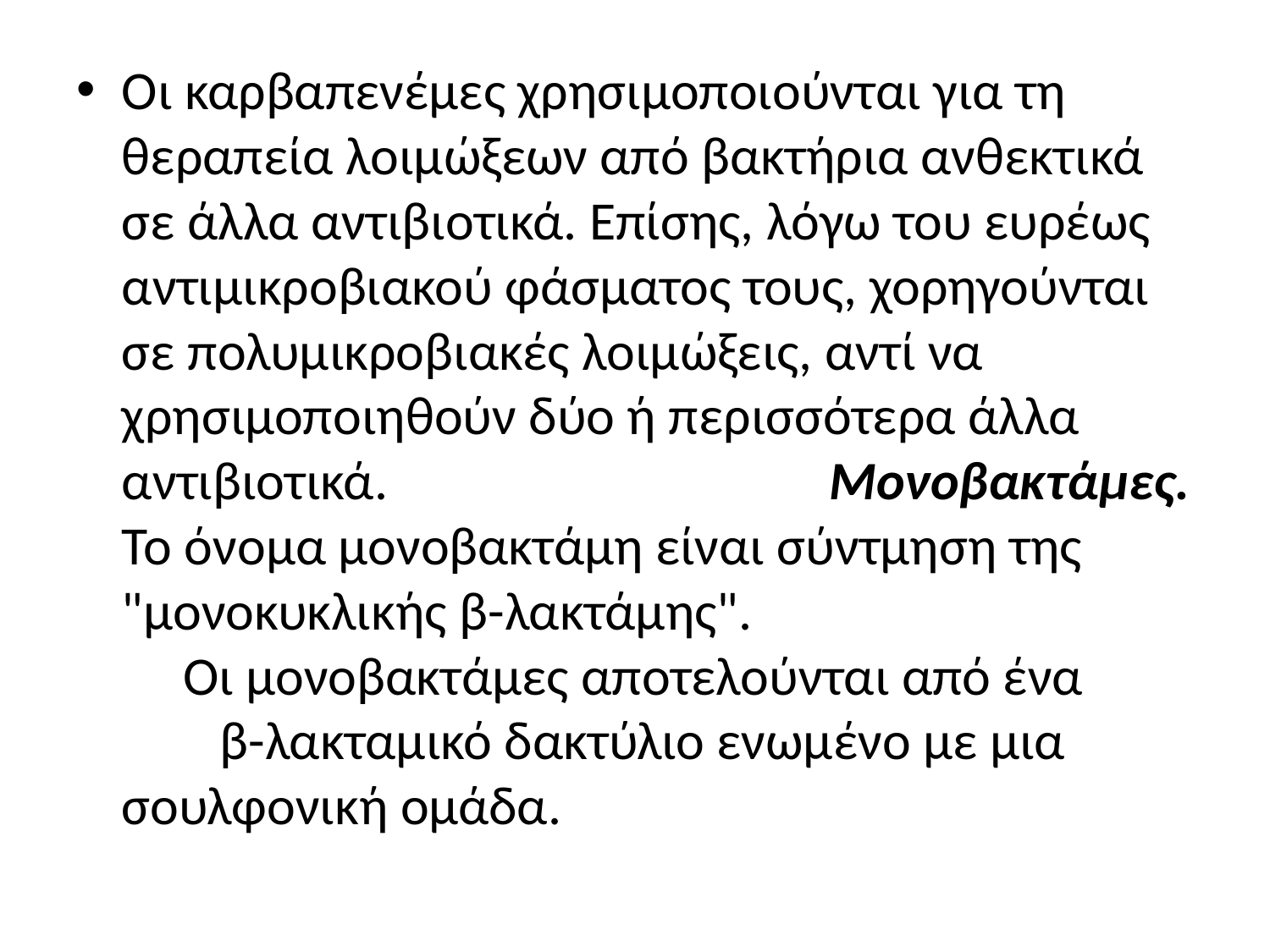

Οι καρβαπενέμες χρησιμοποιούνται για τη θεραπεία λοιμώξεων από βακτήρια ανθεκτικά σε άλλα αντιβιοτικά. Επίσης, λόγω του ευρέως αντιμικροβιακού φάσματος τους, χορηγούνται σε πολυμικροβιακές λοιμώξεις, αντί να χρησιμοποιηθούν δύο ή περισσότερα άλλα αντιβιοτικά.                                    Μονοβακτάμες. Το όνομα μονοβακτάμη είναι σύντμηση της "μονοκυκλικής β-λακτάμης".                                         Οι μονοβακτάμες αποτελούνται από ένα                 β-λακταμικό δακτύλιο ενωμένο με μια σουλφονική ομάδα.